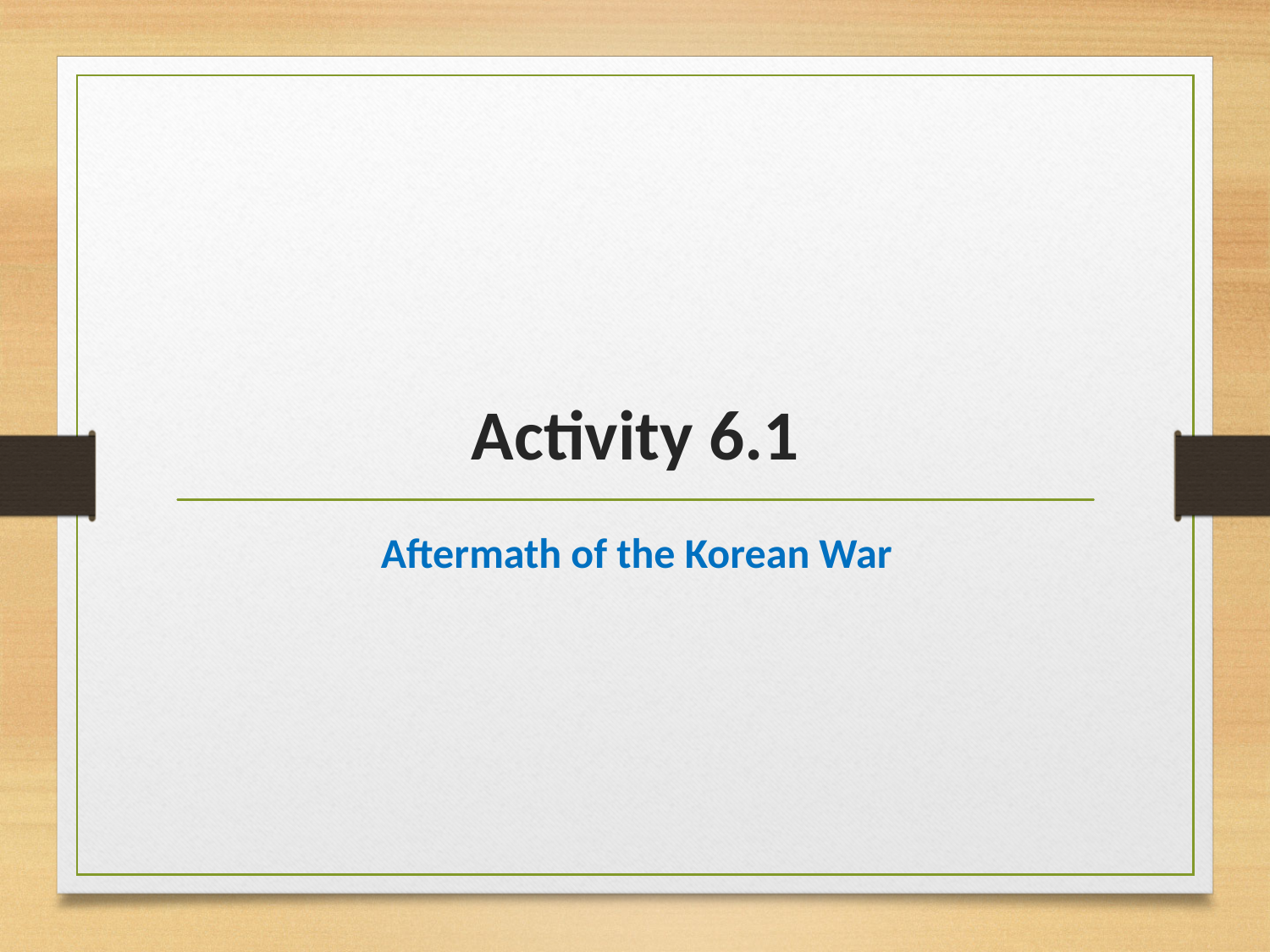

# Activity 6.1
Aftermath of the Korean War